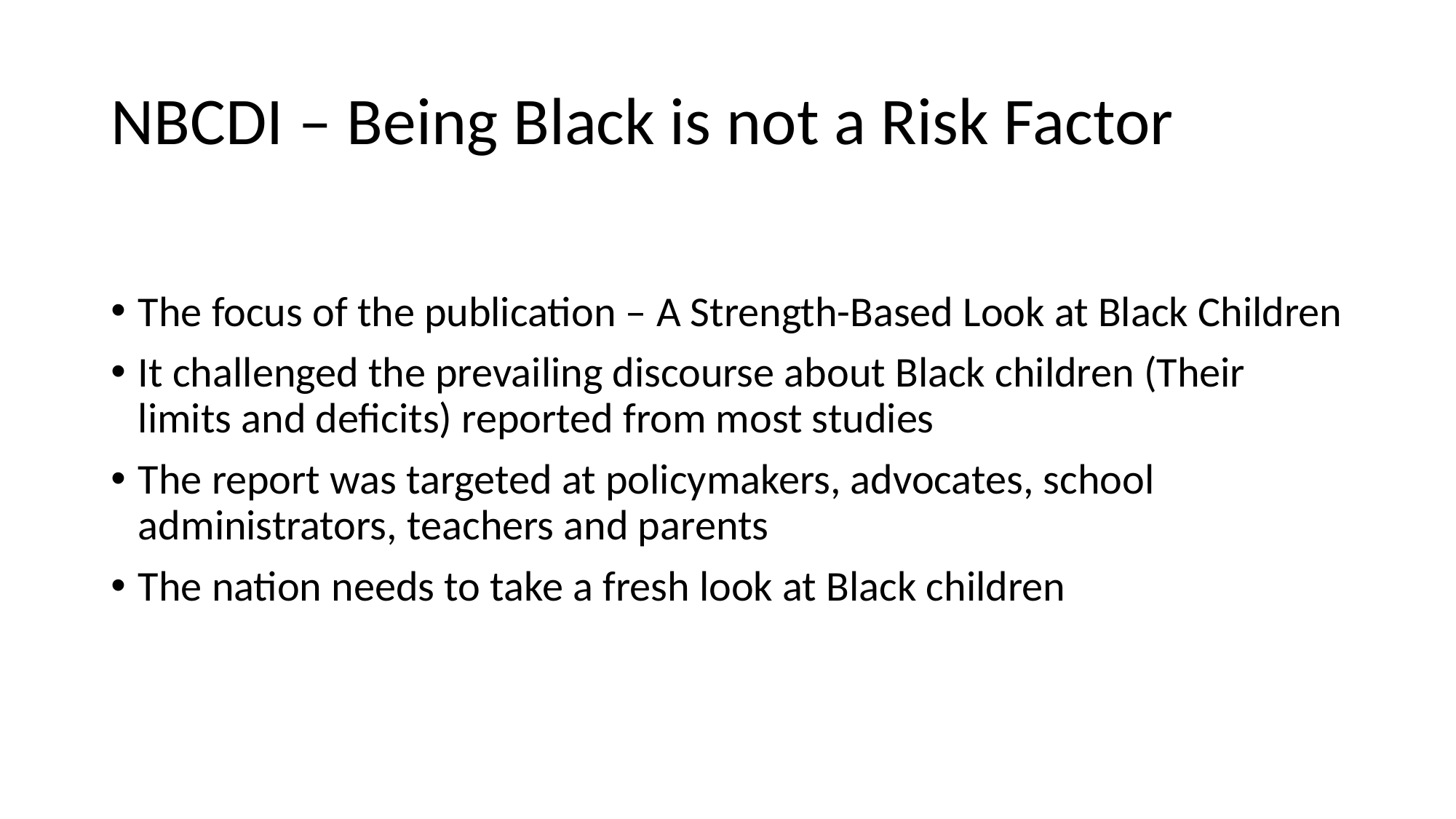

# NBCDI – Being Black is not a Risk Factor

The focus of the publication – A Strength-Based Look at Black Children
It challenged the prevailing discourse about Black children (Their limits and deficits) reported from most studies
The report was targeted at policymakers, advocates, school administrators, teachers and parents
The nation needs to take a fresh look at Black children